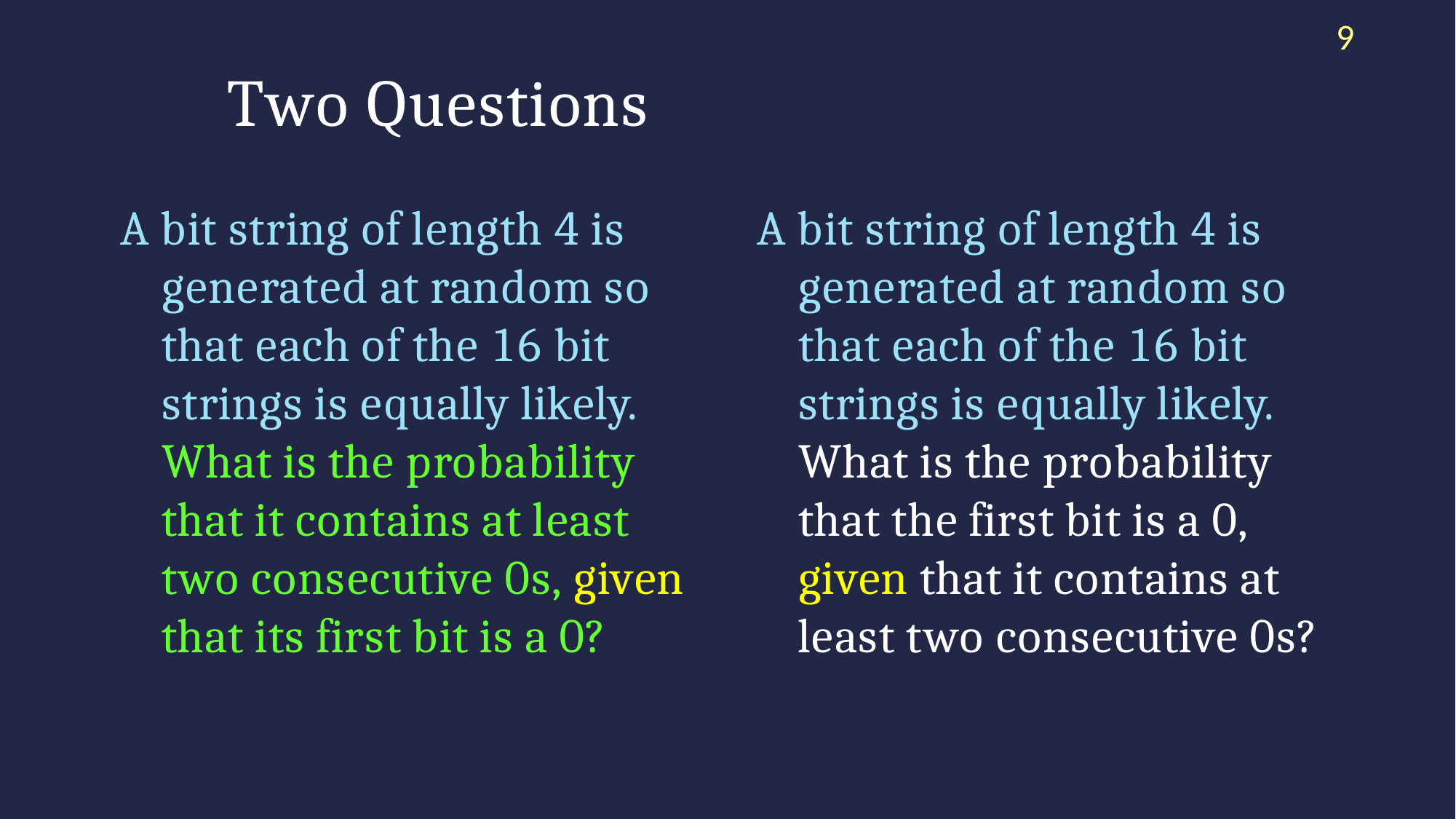

9
# Two Questions
A bit string of length 4 is generated at random so that each of the 16 bit strings is equally likely.  What is the probability that it contains at least two consecutive 0s, given that its first bit is a 0?
A bit string of length 4 is generated at random so that each of the 16 bit strings is equally likely.  What is the probability that the first bit is a 0, given that it contains at least two consecutive 0s?